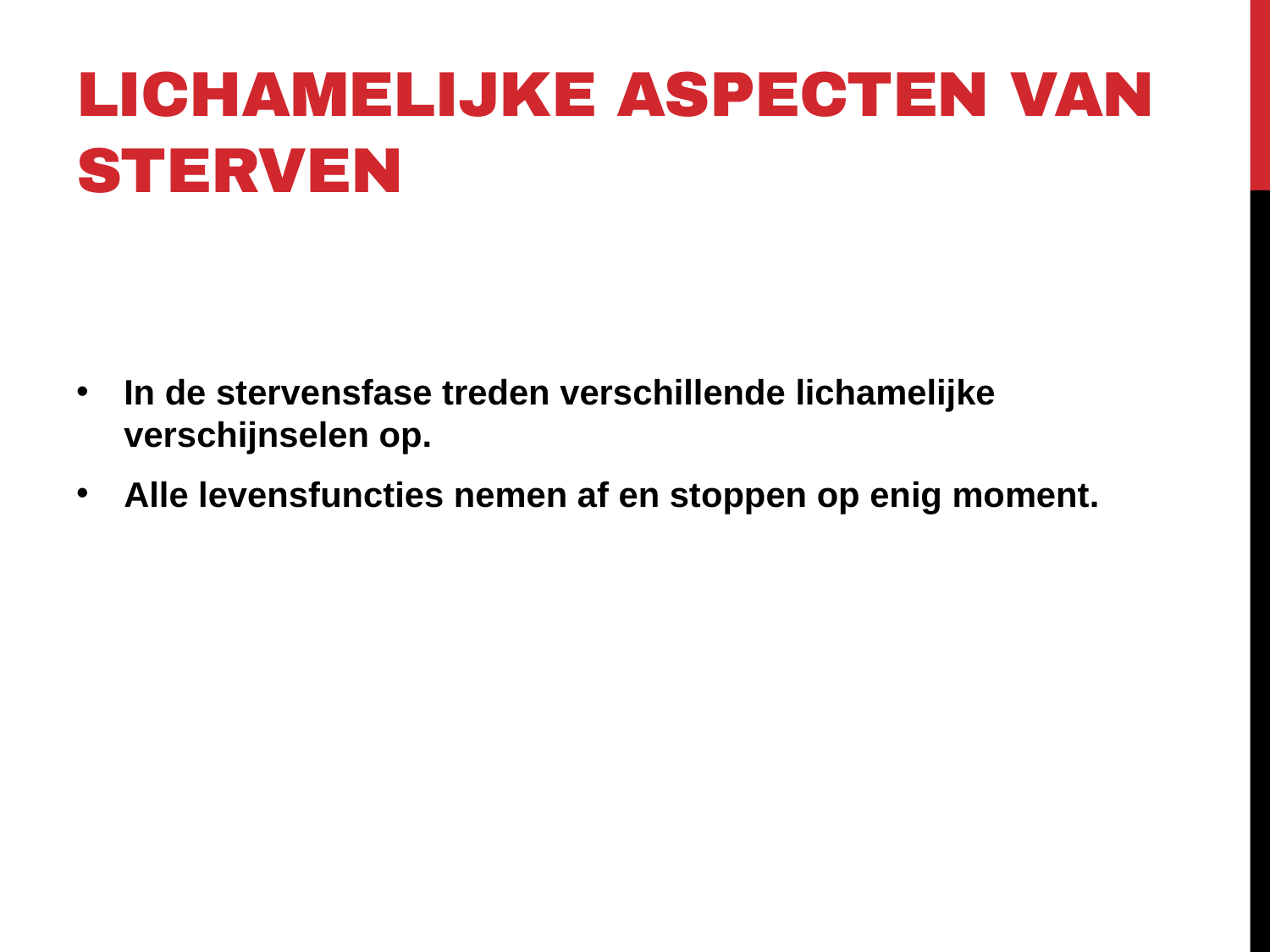

# Lichamelijke aspecten van sterven

In de stervensfase treden verschillende lichamelijke verschijnselen op.
Alle levensfuncties nemen af en stoppen op enig moment.